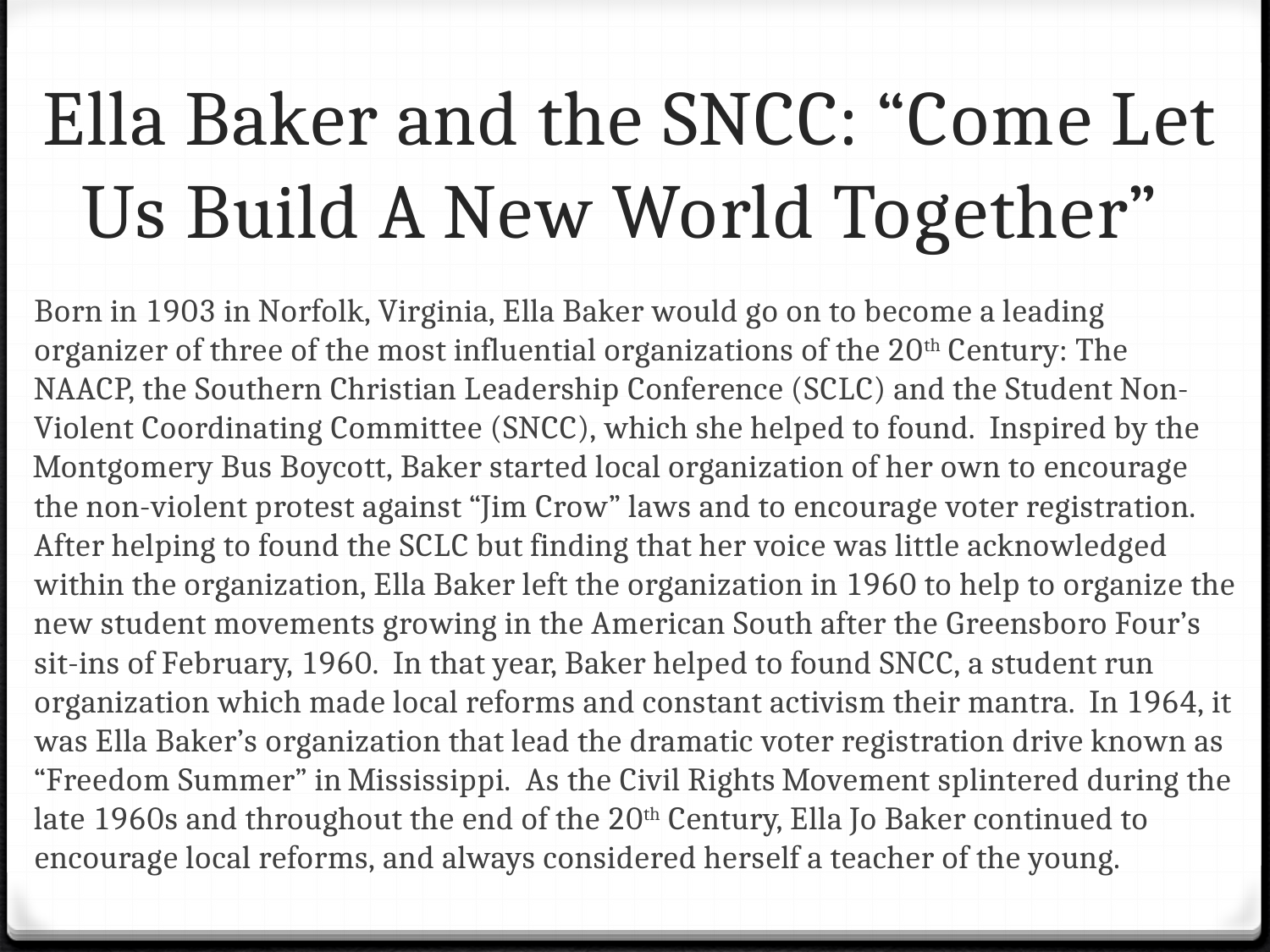

# Ella Baker and the SNCC: “Come Let Us Build A New World Together”
Born in 1903 in Norfolk, Virginia, Ella Baker would go on to become a leading organizer of three of the most influential organizations of the 20th Century: The NAACP, the Southern Christian Leadership Conference (SCLC) and the Student Non-Violent Coordinating Committee (SNCC), which she helped to found.  Inspired by the Montgomery Bus Boycott, Baker started local organization of her own to encourage the non-violent protest against “Jim Crow” laws and to encourage voter registration.  After helping to found the SCLC but finding that her voice was little acknowledged within the organization, Ella Baker left the organization in 1960 to help to organize the new student movements growing in the American South after the Greensboro Four’s sit-ins of February, 1960.  In that year, Baker helped to found SNCC, a student run organization which made local reforms and constant activism their mantra.  In 1964, it was Ella Baker’s organization that lead the dramatic voter registration drive known as “Freedom Summer” in Mississippi.  As the Civil Rights Movement splintered during the late 1960s and throughout the end of the 20th Century, Ella Jo Baker continued to encourage local reforms, and always considered herself a teacher of the young.